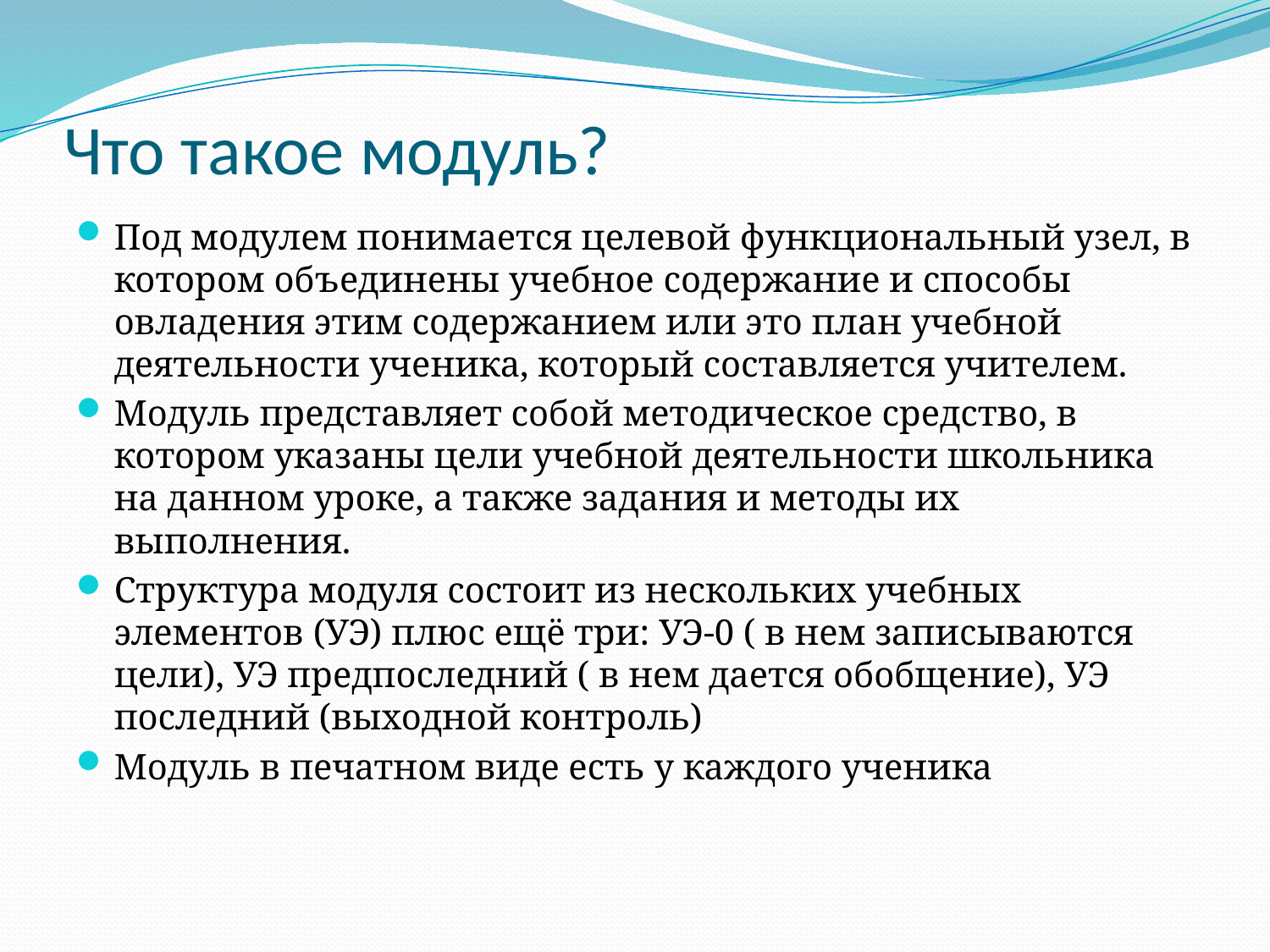

# Что такое модуль?
Под модулем понимается целевой функциональный узел, в котором объединены учебное содержание и способы овладения этим содержанием или это план учебной деятельности ученика, который составляется учителем.
Модуль представляет собой методическое средство, в котором указаны цели учебной деятельности школьника на данном уроке, а также задания и методы их выполнения.
Структура модуля состоит из нескольких учебных элементов (УЭ) плюс ещё три: УЭ-0 ( в нем записываются цели), УЭ предпоследний ( в нем дается обобщение), УЭ последний (выходной контроль)
Модуль в печатном виде есть у каждого ученика